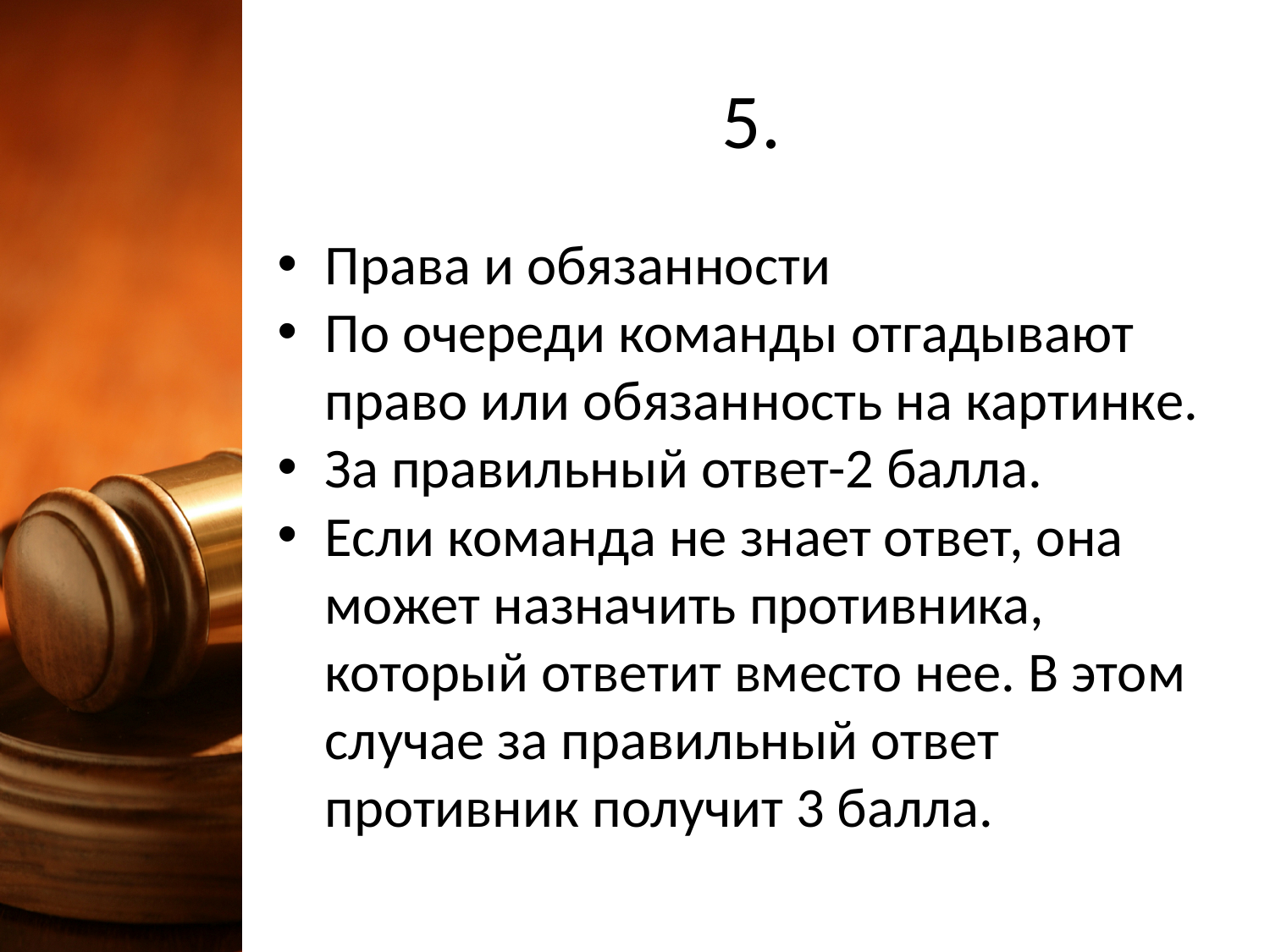

# 5.
Права и обязанности
По очереди команды отгадывают право или обязанность на картинке.
За правильный ответ-2 балла.
Если команда не знает ответ, она может назначить противника, который ответит вместо нее. В этом случае за правильный ответ противник получит 3 балла.